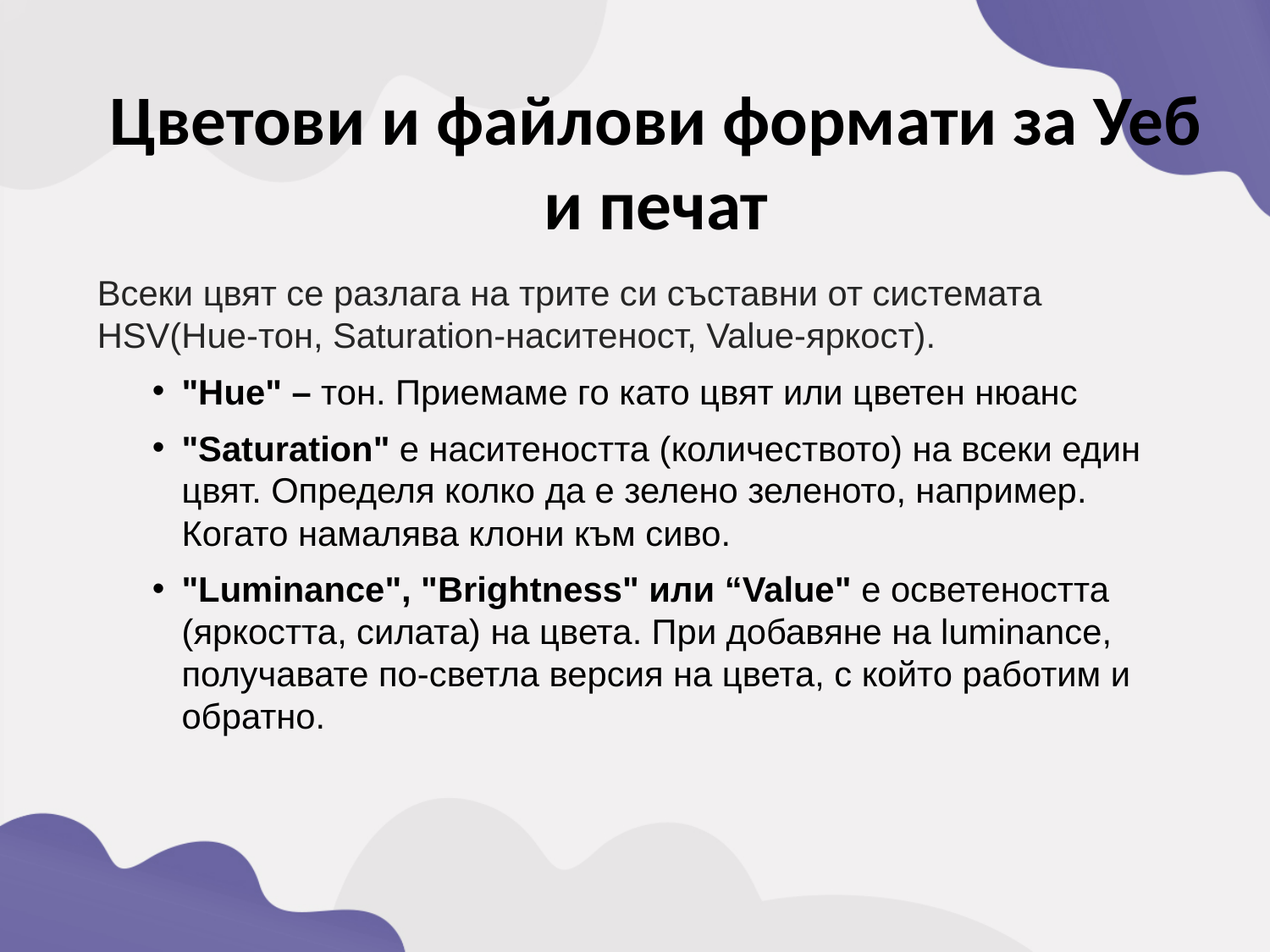

Цветови и файлови формати за Уеб и печат

Всеки цвят се разлага на трите си съставни от системата HSV(Hue-тон, Saturation-наситеност, Value-яркост).
"Hue" – тон. Приемаме го като цвят или цветен нюанс
"Saturation" е наситеността (количеството) на всеки един цвят. Определя колко да е зелено зеленото, например. Когато намалява клони към сиво.
"Luminance", "Brightness" или “Value" е осветеността (яркостта, силата) на цвета. При добавяне на luminance, получавате по-светла версия на цвета, с който работим и обратно.